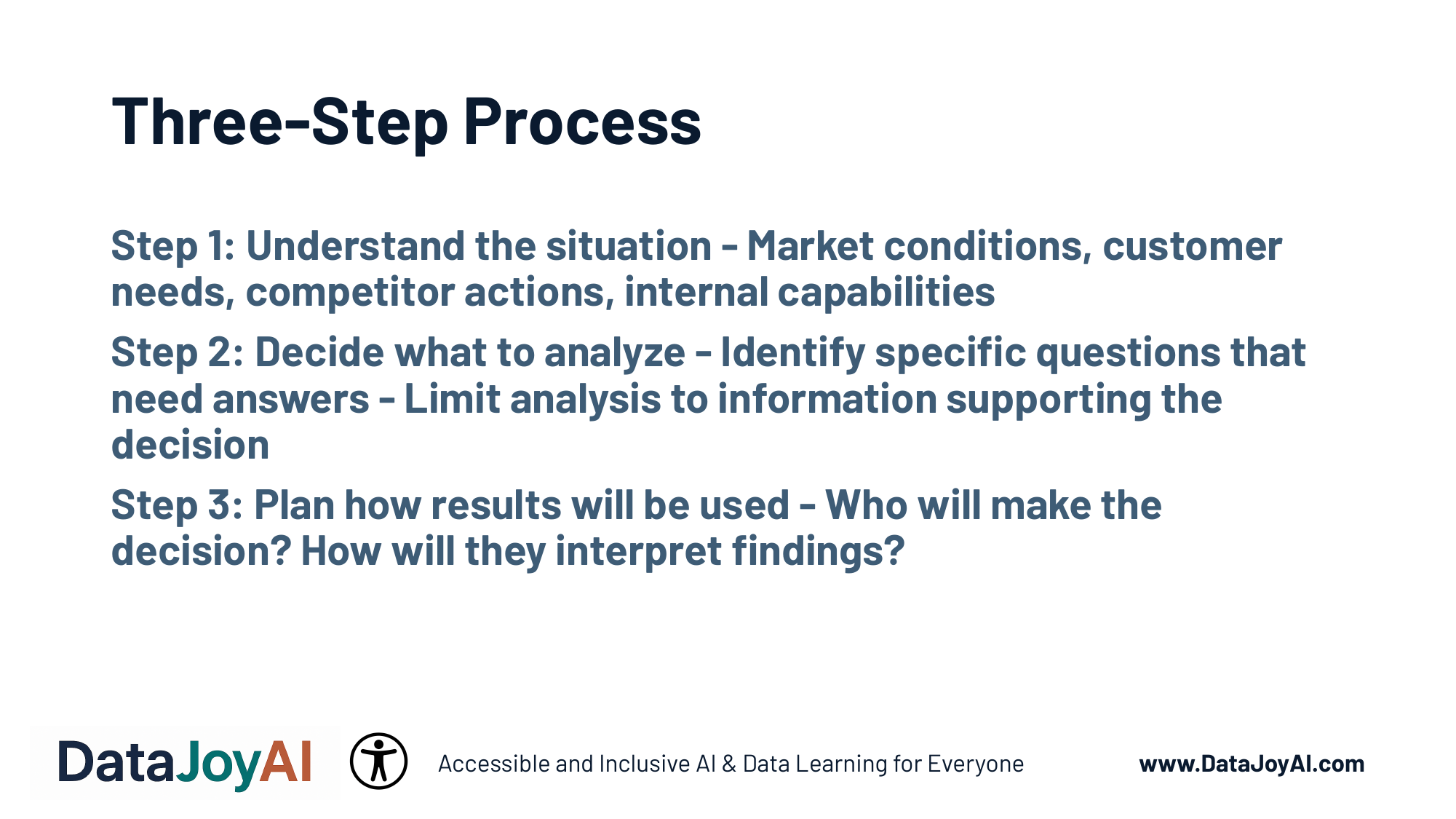

# Three-Step Process
Step 1: Understand the situation - Market conditions, customer needs, competitor actions, internal capabilities
Step 2: Decide what to analyze - Identify specific questions that need answers - Limit analysis to information supporting the decision
Step 3: Plan how results will be used - Who will make the decision? How will they interpret findings?